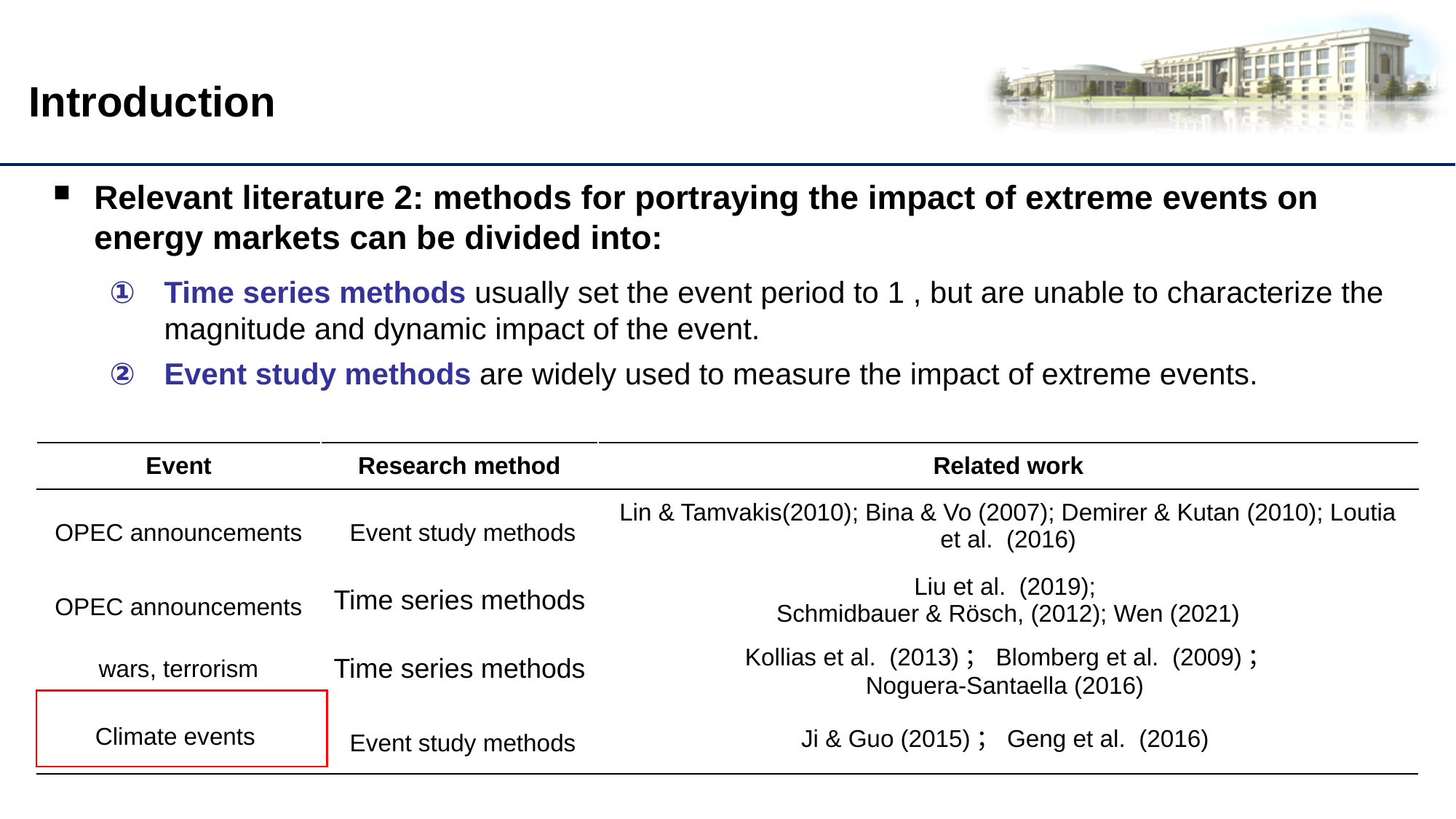

# Introduction
Relevant literature 2: methods for portraying the impact of extreme events on energy markets can be divided into:
Time series methods usually set the event period to 1 , but are unable to characterize the magnitude and dynamic impact of the event.
Event study methods are widely used to measure the impact of extreme events.
| Event | Research method | Related work |
| --- | --- | --- |
| OPEC announcements | Event study methods | Lin & Tamvakis(2010); Bina & Vo (2007); Demirer & Kutan (2010); Loutia et al. (2016) |
| OPEC announcements | Time series methods | Liu et al. (2019); Schmidbauer & Rösch, (2012); Wen (2021) |
| wars, terrorism | Time series methods | Kollias et al. (2013)；Blomberg et al. (2009)； Noguera-Santaella (2016) |
| Climate events | Event study methods | Ji & Guo (2015)；Geng et al. (2016) |

6